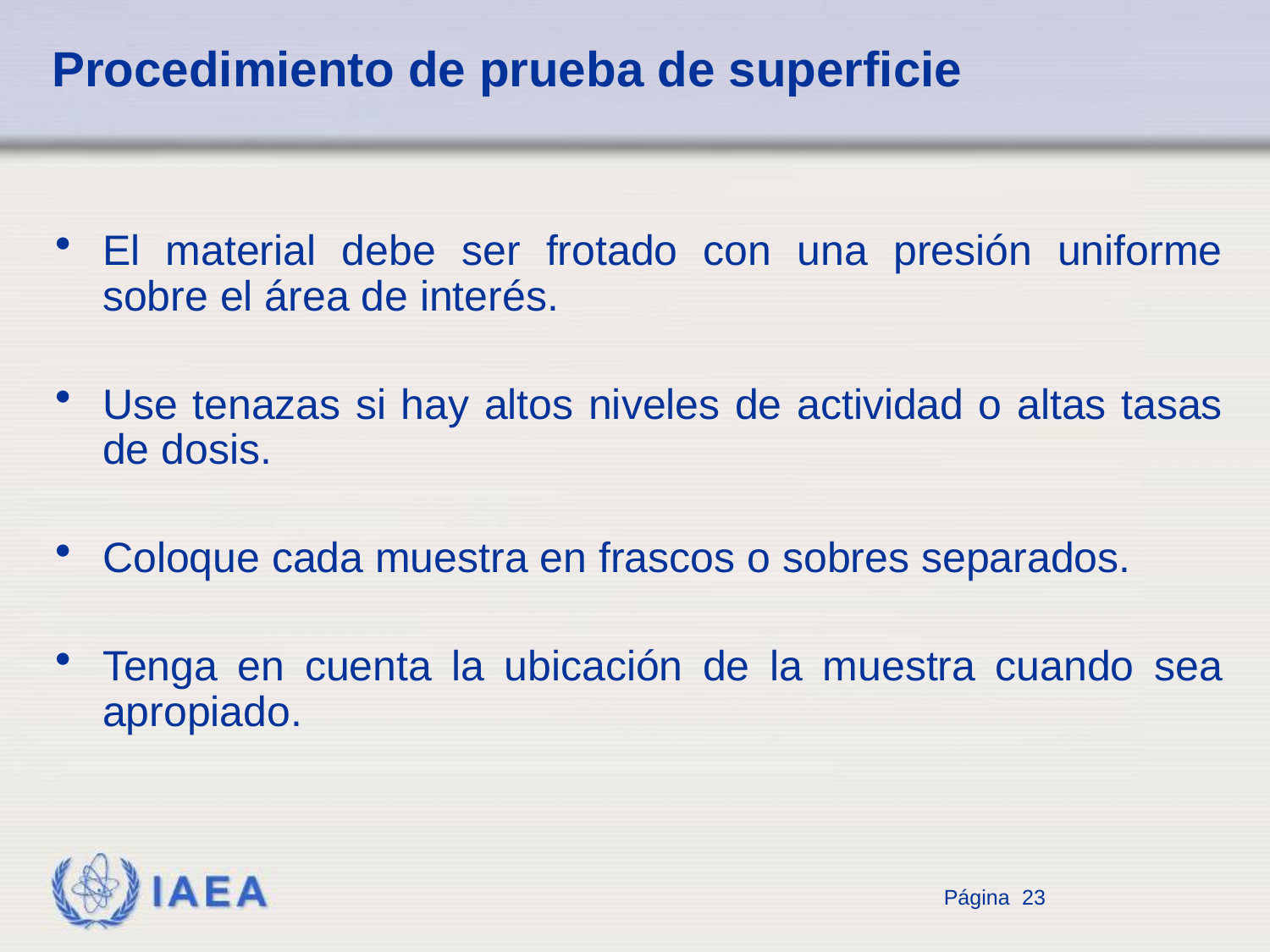

# Procedimiento de prueba de superficie
El material debe ser frotado con una presión uniforme sobre el área de interés.

Use tenazas si hay altos niveles de actividad o altas tasas de dosis.

Coloque cada muestra en frascos o sobres separados.

Tenga en cuenta la ubicación de la muestra cuando sea apropiado.